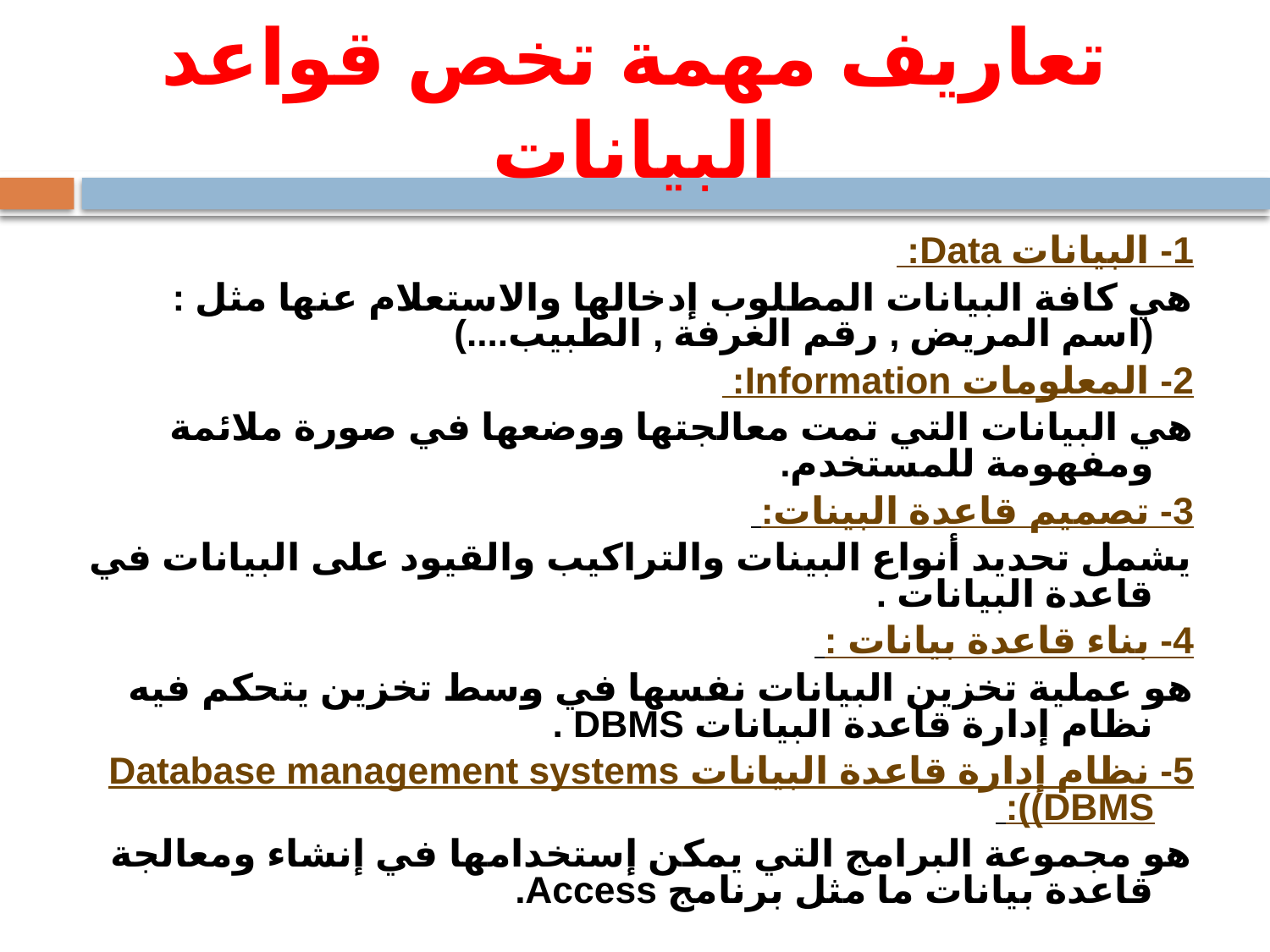

# تعاريف مهمة تخص قواعد البيانات
1- البيانات Data:
هي كافة البيانات المطلوب إدخالها والاستعلام عنها مثل : (اسم المريض , رقم الغرفة , الطبيب....)
2- المعلومات Information:
هي البيانات التي تمت معالجتها ووضعها في صورة ملائمة ومفهومة للمستخدم.
3- تصميم قاعدة البينات:
يشمل تحديد أنواع البينات والتراكيب والقيود على البيانات في قاعدة البيانات .
4- بناء قاعدة بيانات :
هو عملية تخزين البيانات نفسها في وسط تخزين يتحكم فيه نظام إدارة قاعدة البيانات DBMS .
5- نظام إدارة قاعدة البيانات Database management systems DBMS)):
هو مجموعة البرامج التي يمكن إستخدامها في إنشاء ومعالجة قاعدة بيانات ما مثل برنامج Access.